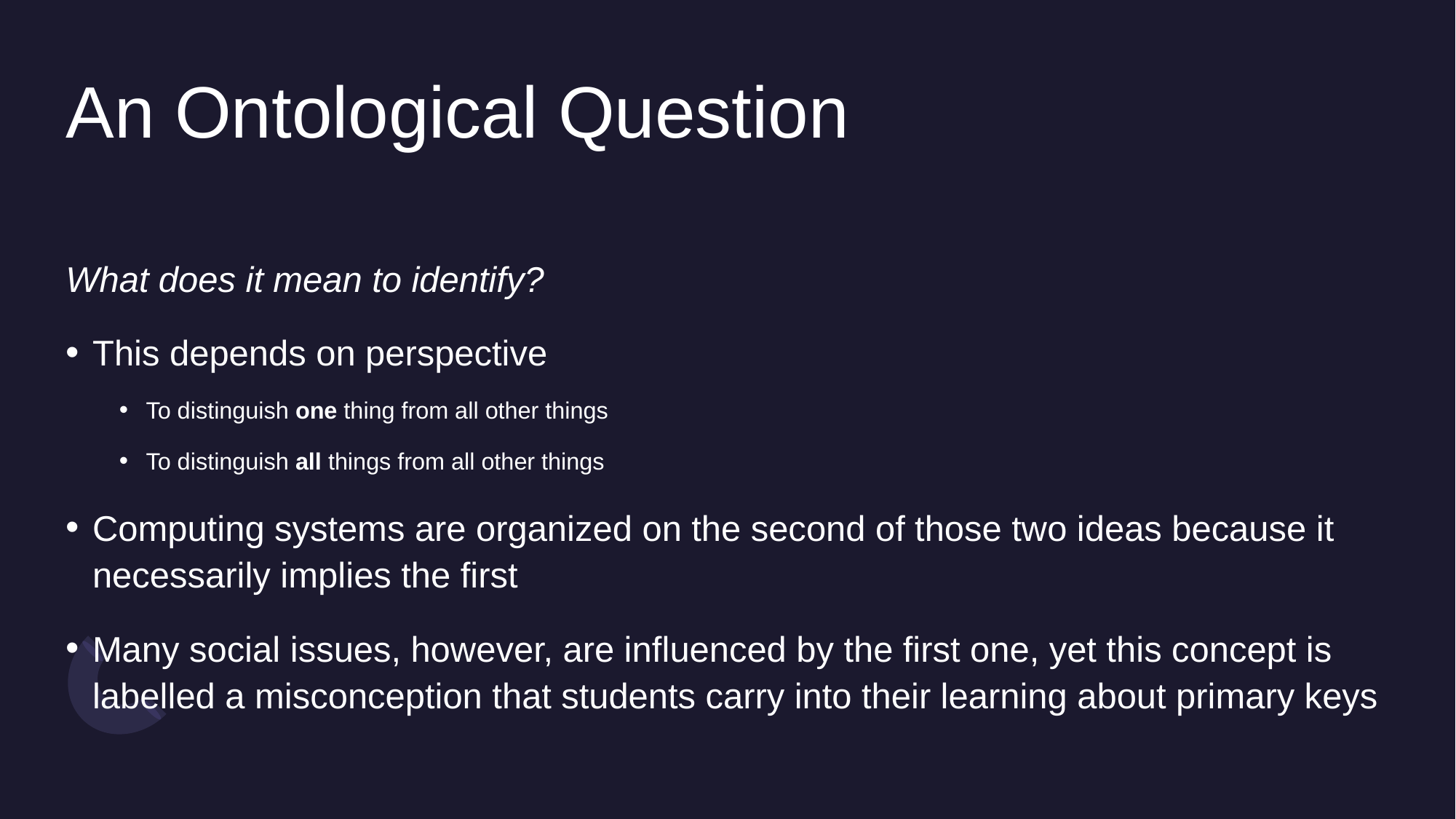

# An Ontological Question
What does it mean to identify?
This depends on perspective
To distinguish one thing from all other things
To distinguish all things from all other things
Computing systems are organized on the second of those two ideas because it necessarily implies the first
Many social issues, however, are influenced by the first one, yet this concept is labelled a misconception that students carry into their learning about primary keys